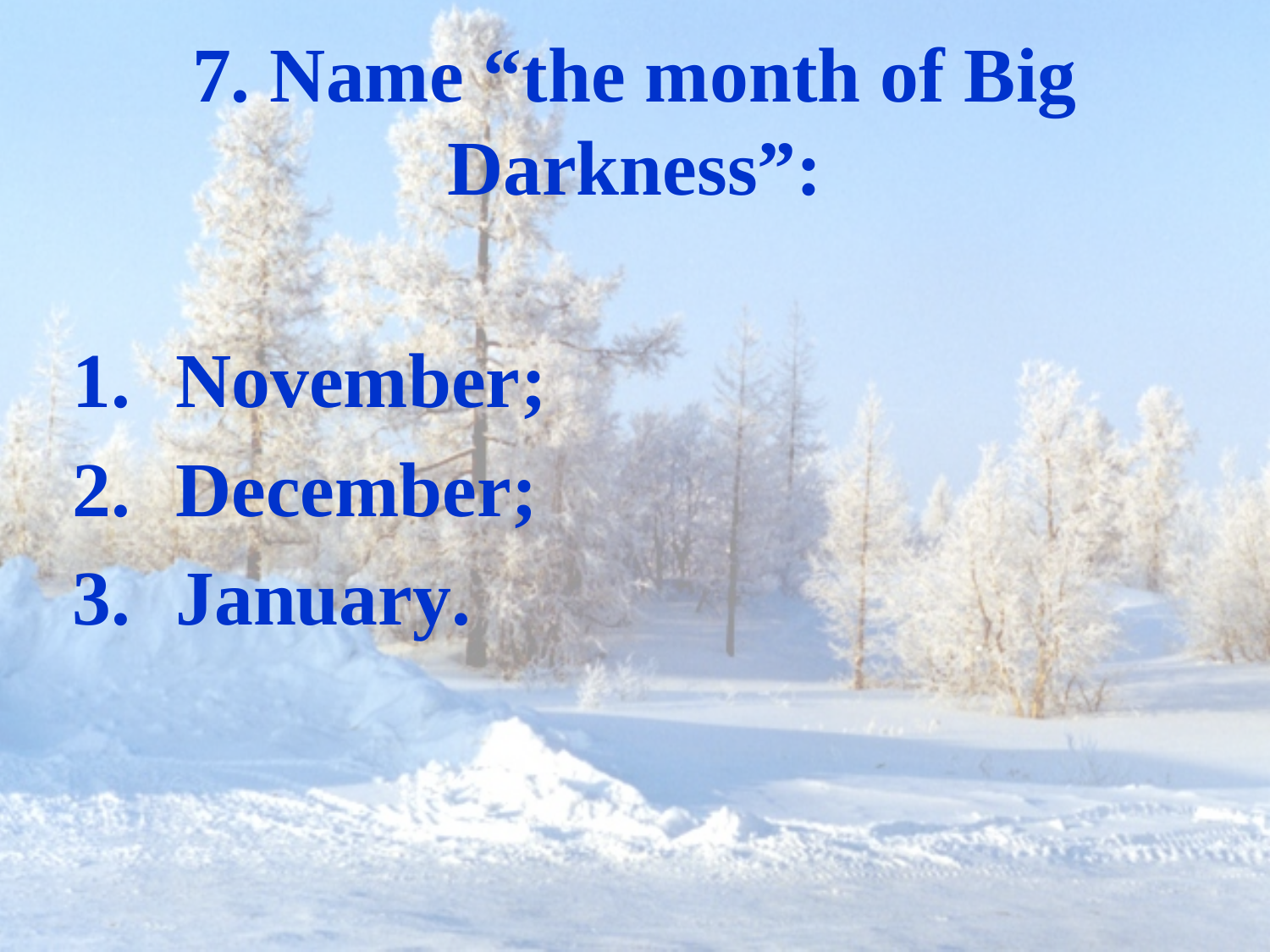

# 7. Name “the month of Big Darkness”:
November;
December;
January.